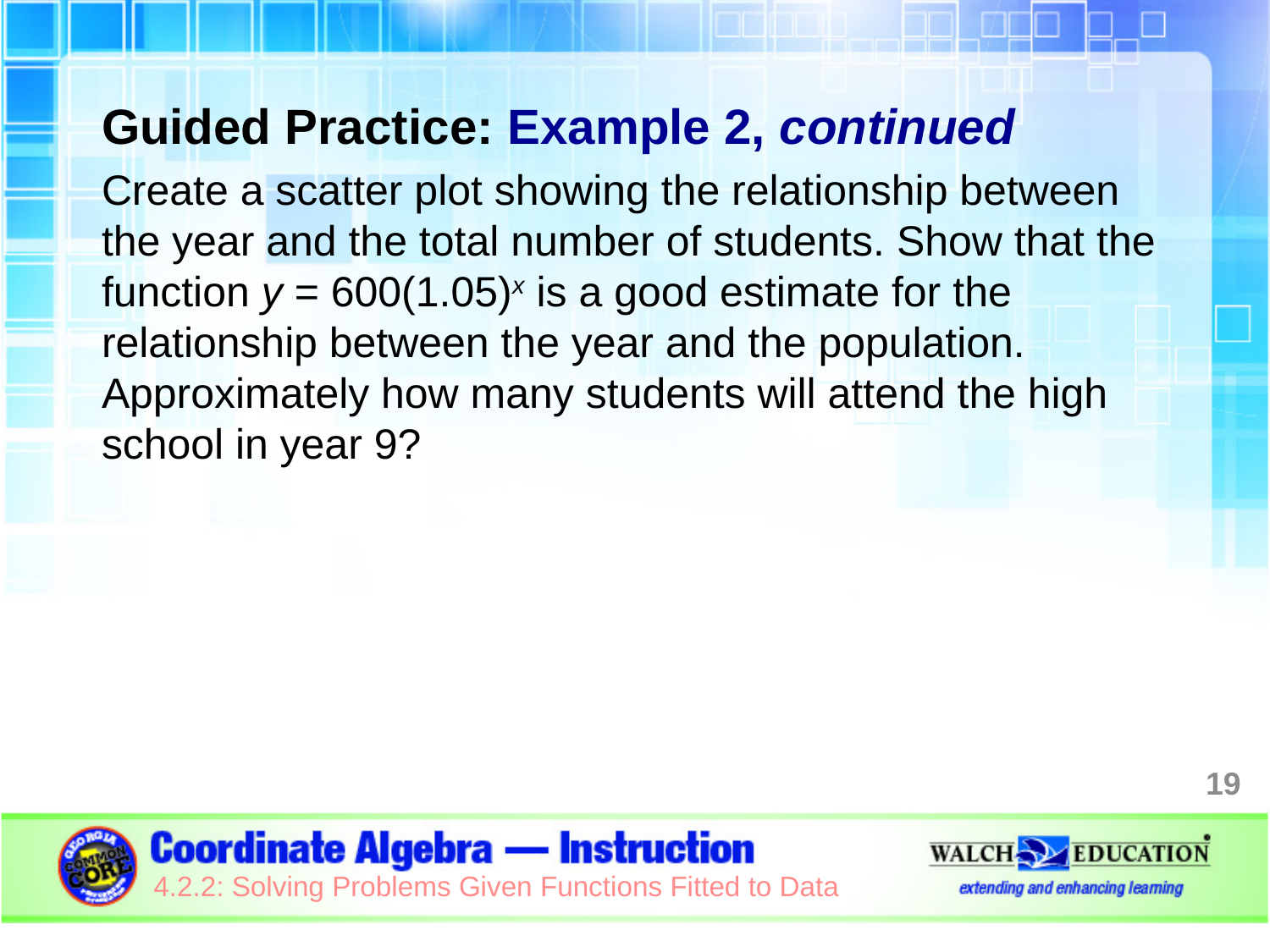

Guided Practice: Example 2, continued
Create a scatter plot showing the relationship between the year and the total number of students. Show that the function y = 600(1.05)x is a good estimate for the relationship between the year and the population. Approximately how many students will attend the high school in year 9?
19
4.2.2: Solving Problems Given Functions Fitted to Data